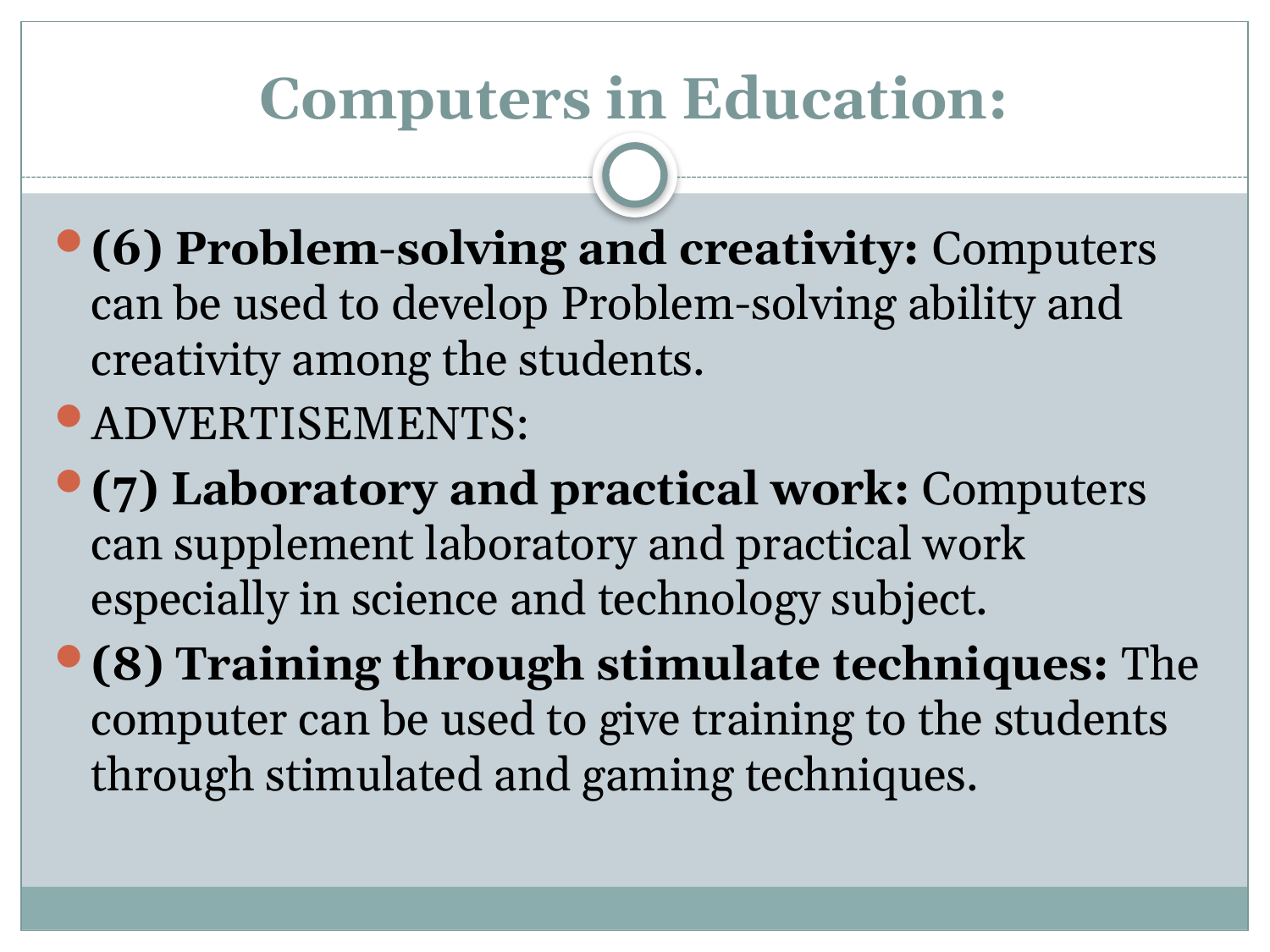

# Computers in Education:
(6) Problem-solving and creativity: Computers can be used to develop Problem-solving ability and creativity among the students.
ADVERTISEMENTS:
(7) Laboratory and practical work: Computers can supplement laboratory and practical work especially in science and technology subject.
(8) Training through stimulate techniques: The computer can be used to give training to the students through stimulated and gaming techniques.